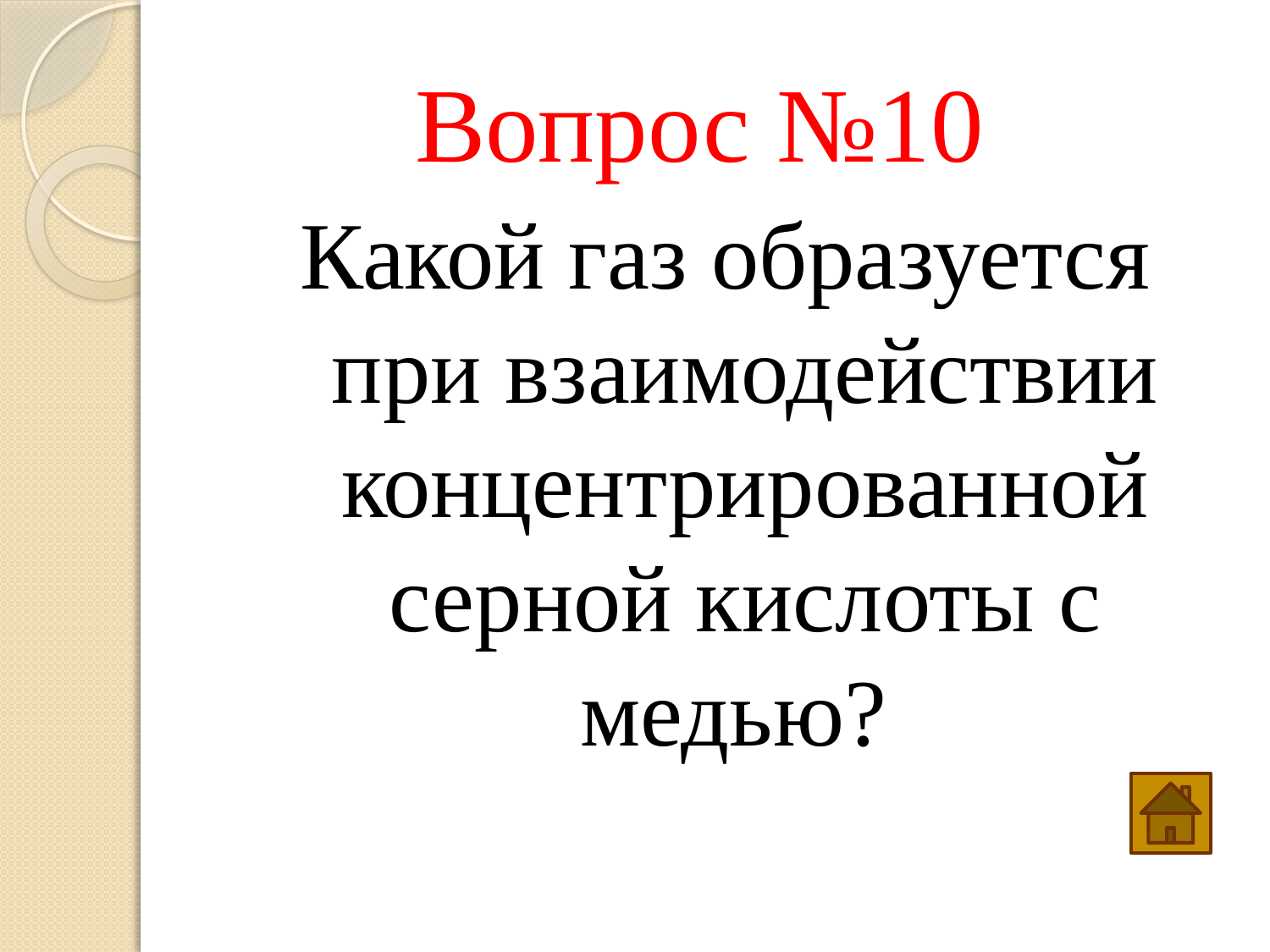

Вопрос №10
Какой газ образуется при взаимодействии концентрированной серной кислоты с медью?